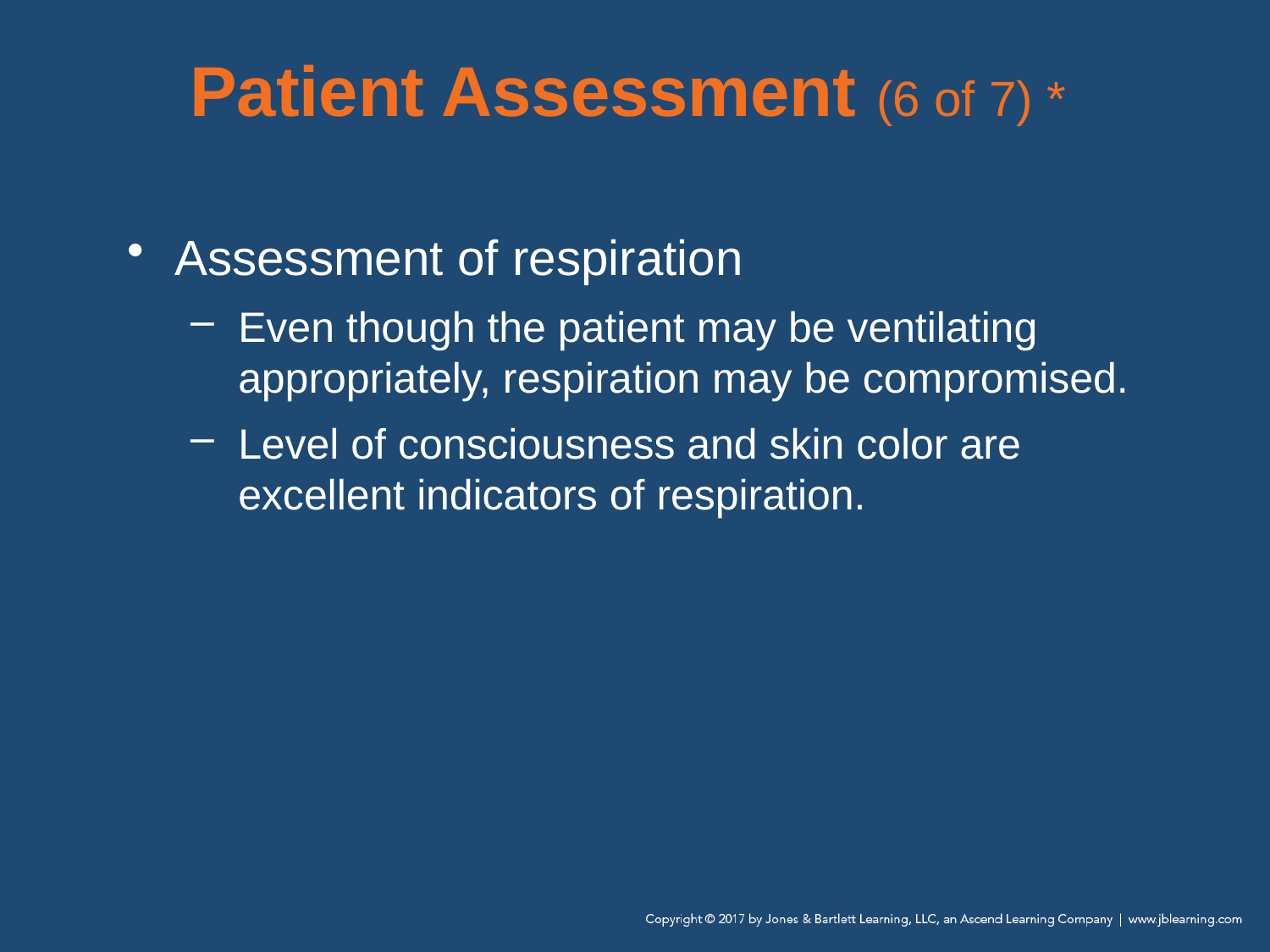

# Patient Assessment (6 of 7) *
Assessment of respiration
Even though the patient may be ventilating appropriately, respiration may be compromised.
Level of consciousness and skin color are excellent indicators of respiration.